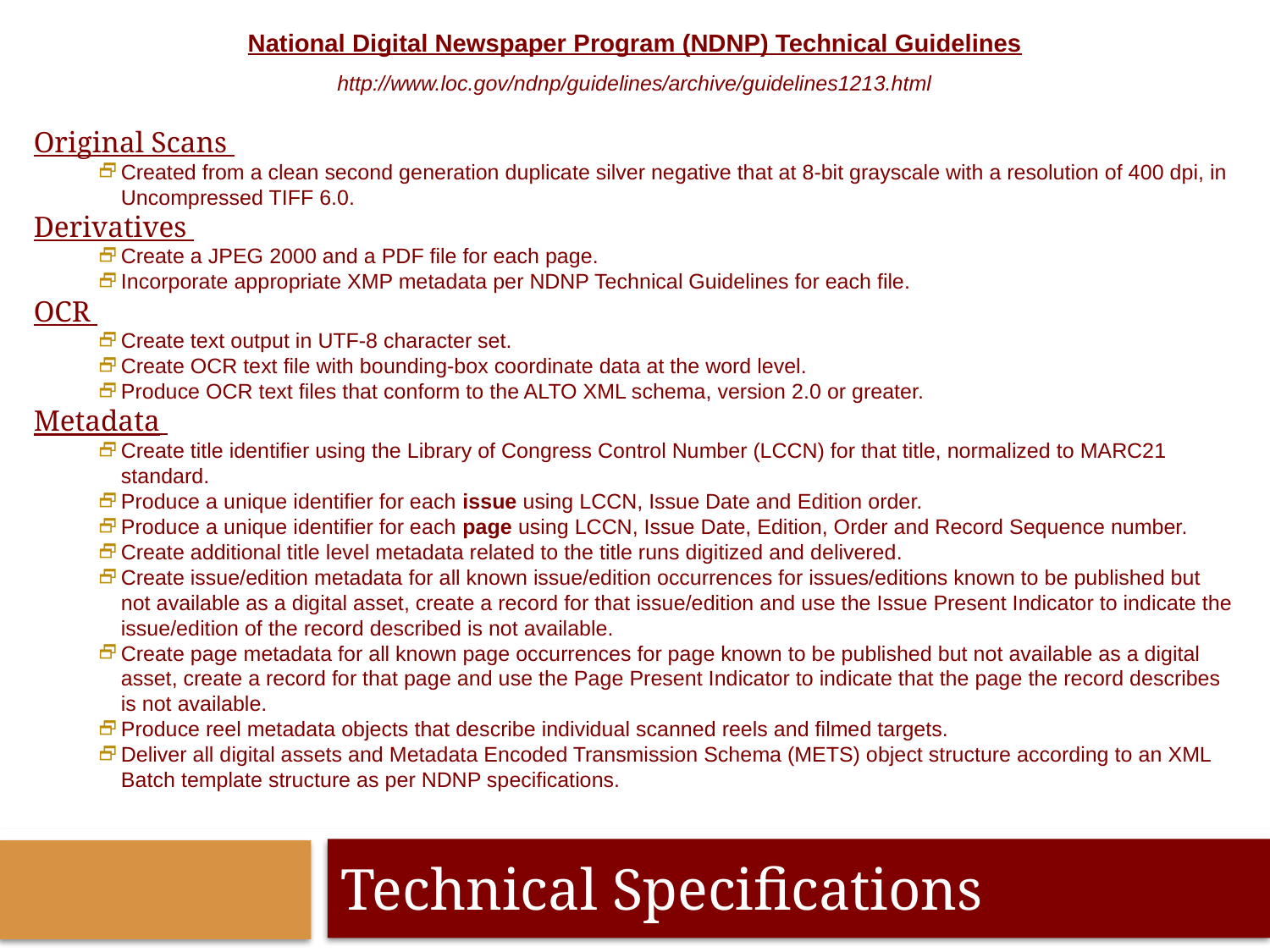

National Digital Newspaper Program (NDNP) Technical Guidelines

http://www.loc.gov/ndnp/guidelines/archive/guidelines1213.html

Original Scans
Created from a clean second generation duplicate silver negative that at 8-bit grayscale with a resolution of 400 dpi, in Uncompressed TIFF 6.0.
Derivatives
Create a JPEG 2000 and a PDF file for each page.
Incorporate appropriate XMP metadata per NDNP Technical Guidelines for each file.
OCR
Create text output in UTF-8 character set.
Create OCR text file with bounding-box coordinate data at the word level.
Produce OCR text files that conform to the ALTO XML schema, version 2.0 or greater.
Metadata
Create title identifier using the Library of Congress Control Number (LCCN) for that title, normalized to MARC21 standard.
Produce a unique identifier for each issue using LCCN, Issue Date and Edition order.
Produce a unique identifier for each page using LCCN, Issue Date, Edition, Order and Record Sequence number.
Create additional title level metadata related to the title runs digitized and delivered.
Create issue/edition metadata for all known issue/edition occurrences for issues/editions known to be published but not available as a digital asset, create a record for that issue/edition and use the Issue Present Indicator to indicate the issue/edition of the record described is not available.
Create page metadata for all known page occurrences for page known to be published but not available as a digital asset, create a record for that page and use the Page Present Indicator to indicate that the page the record describes is not available.
Produce reel metadata objects that describe individual scanned reels and filmed targets.
Deliver all digital assets and Metadata Encoded Transmission Schema (METS) object structure according to an XML Batch template structure as per NDNP specifications.

Technical Specifications